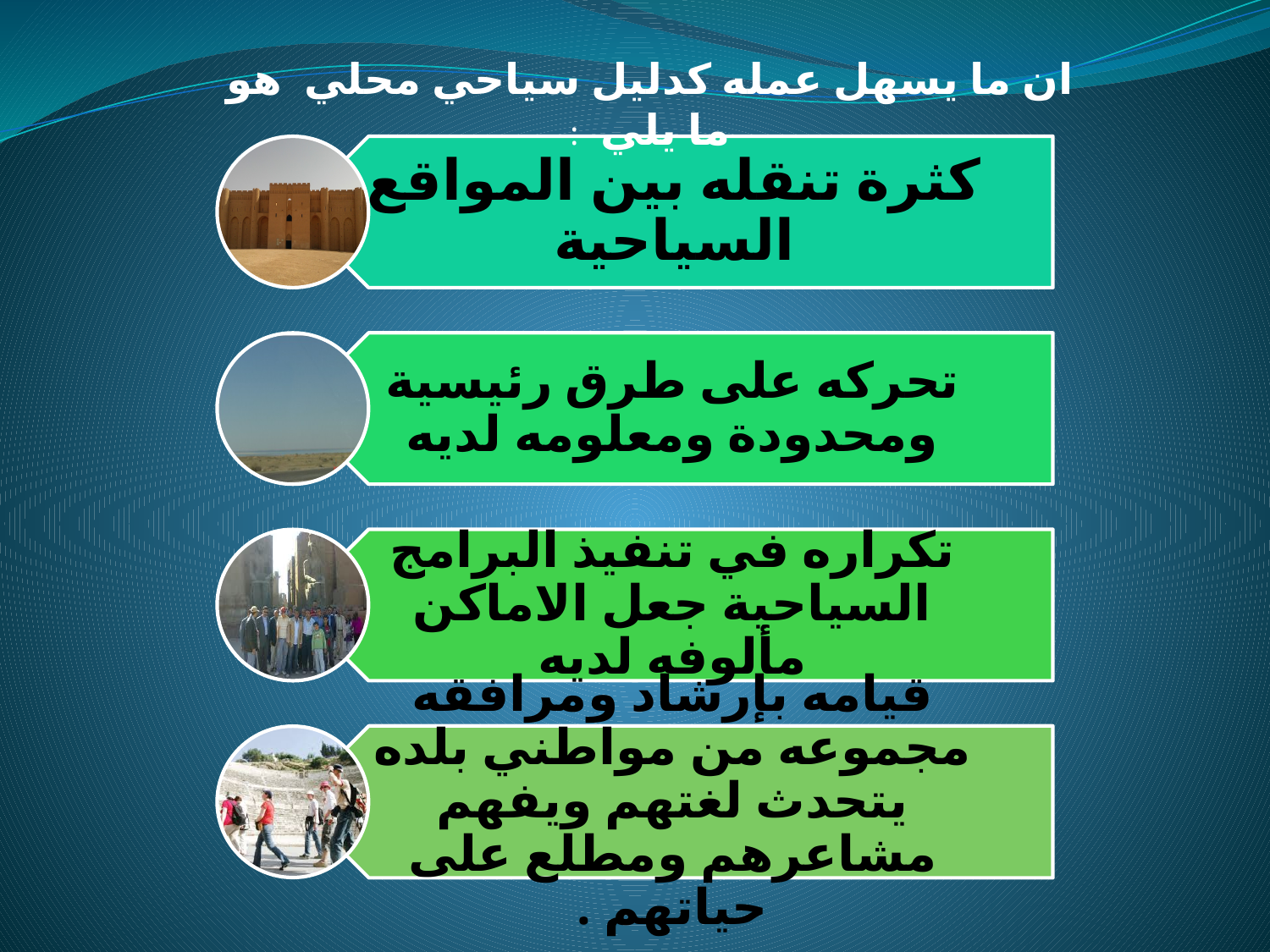

ان ما يسهل عمله كدليل سياحي محلي  هو ما يلي  :
كثرة تنقله بين المواقع السياحية
تحركه على طرق رئيسية ومحدودة ومعلومه لديه
تكراره في تنفيذ البرامج السياحية جعل الاماكن مألوفه لديه
قيامه بإرشاد ومرافقه مجموعه من مواطني بلده يتحدث لغتهم ويفهم مشاعرهم ومطلع على حياتهم .